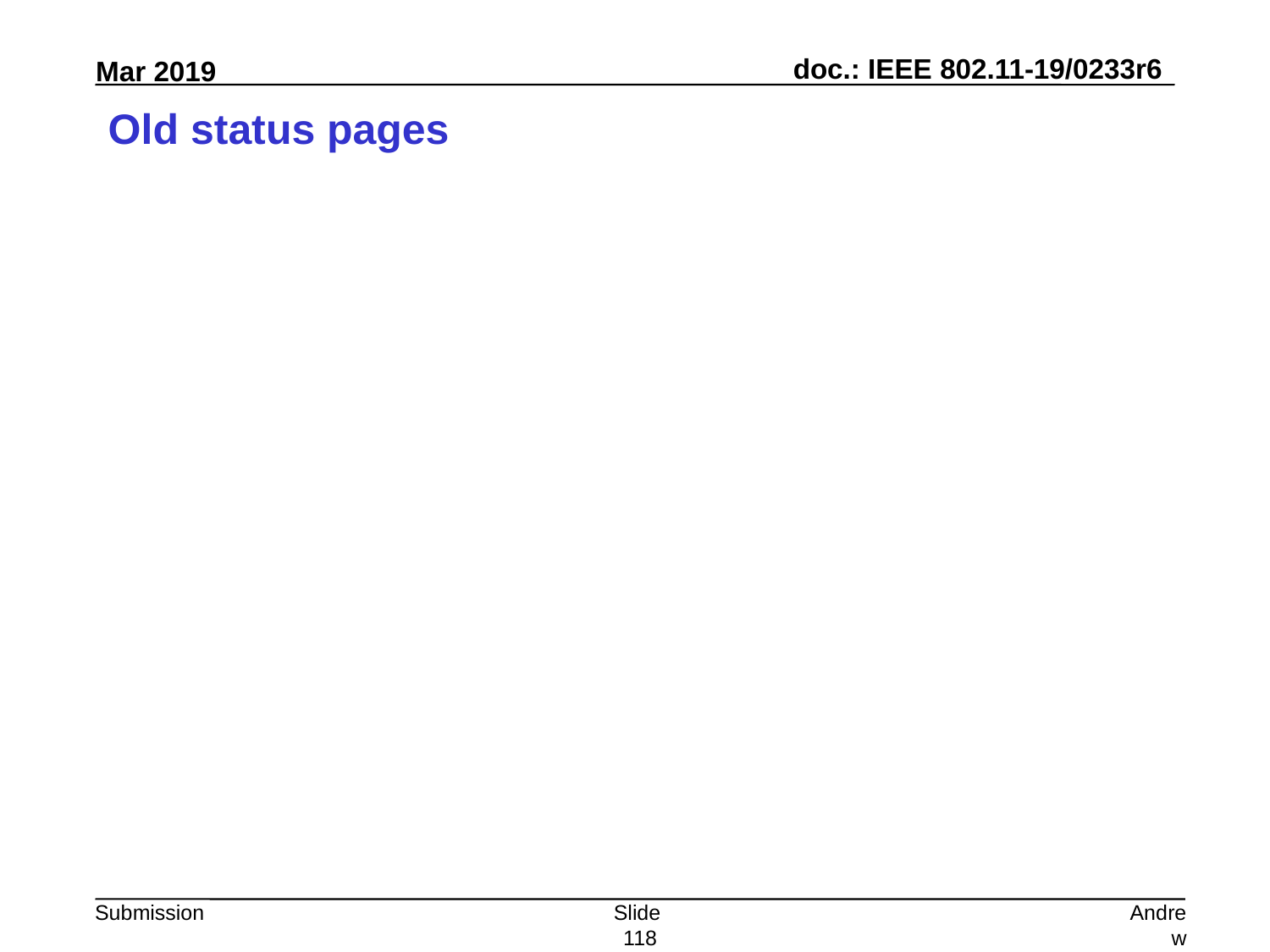

# Old status pages

Slide 118
Andrew Myles, Cisco